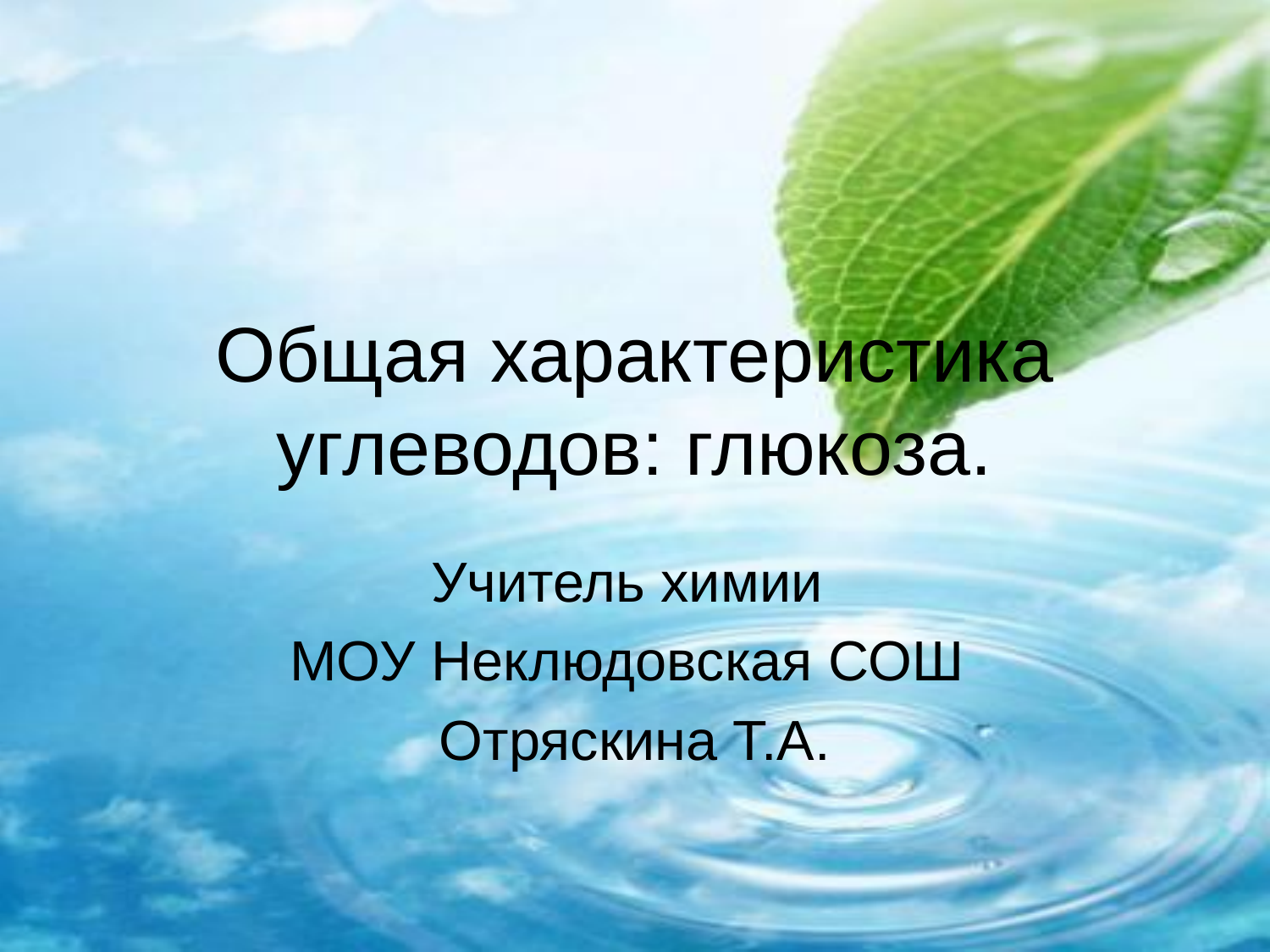

# Общая характеристика углеводов: глюкоза.
Учитель химии
МОУ Неклюдовская СОШ
Отряскина Т.А.